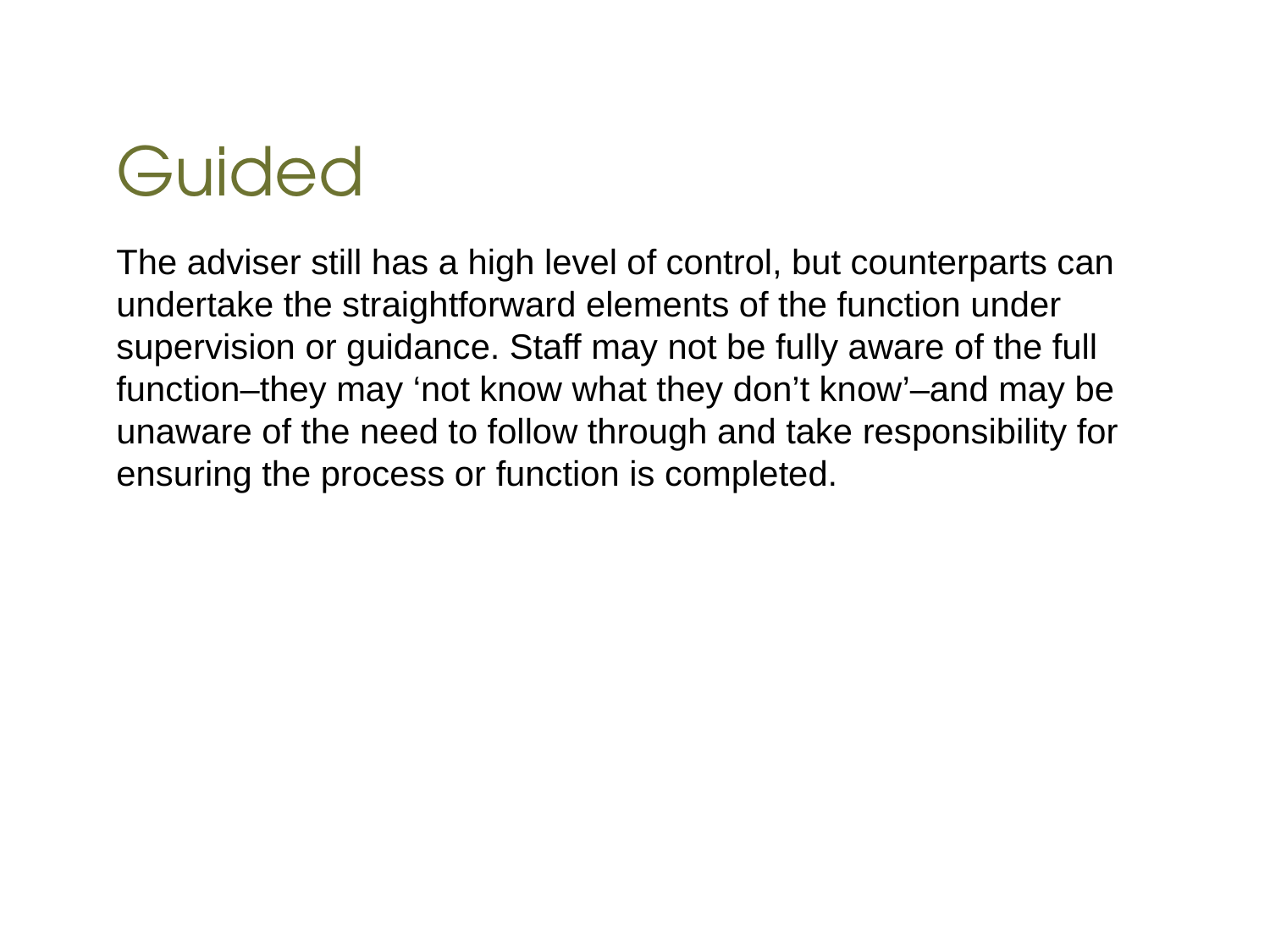

# Guided
The adviser still has a high level of control, but counterparts can undertake the straightforward elements of the function under supervision or guidance. Staff may not be fully aware of the full function–they may ‘not know what they don’t know’–and may be unaware of the need to follow through and take responsibility for ensuring the process or function is completed.